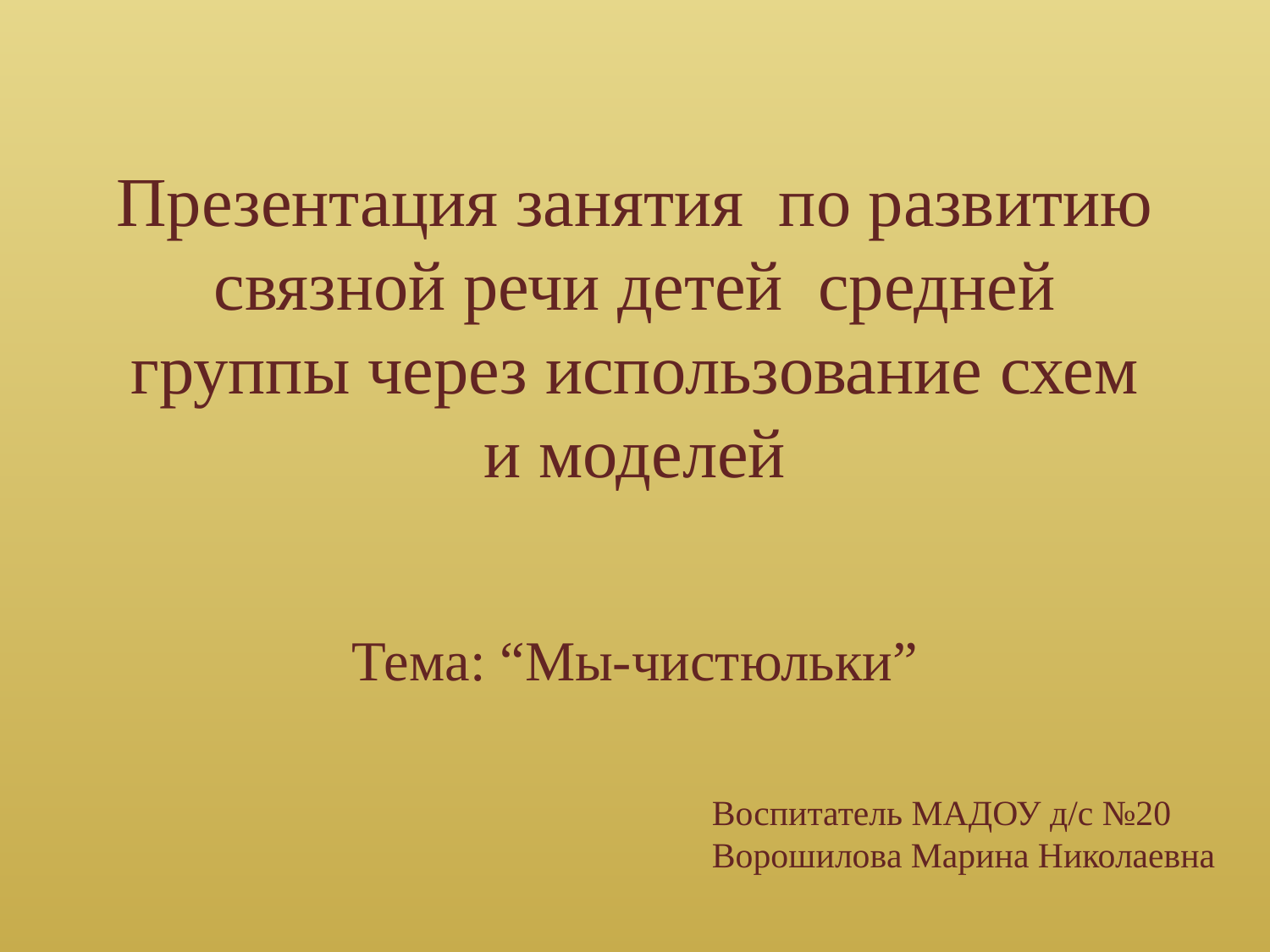

# Презентация занятия  по развитию связной речи детей  средней группы через использование схем и моделей

Тема: “Мы-чистюльки”
Воспитатель МАДОУ д/с №20
Ворошилова Марина Николаевна